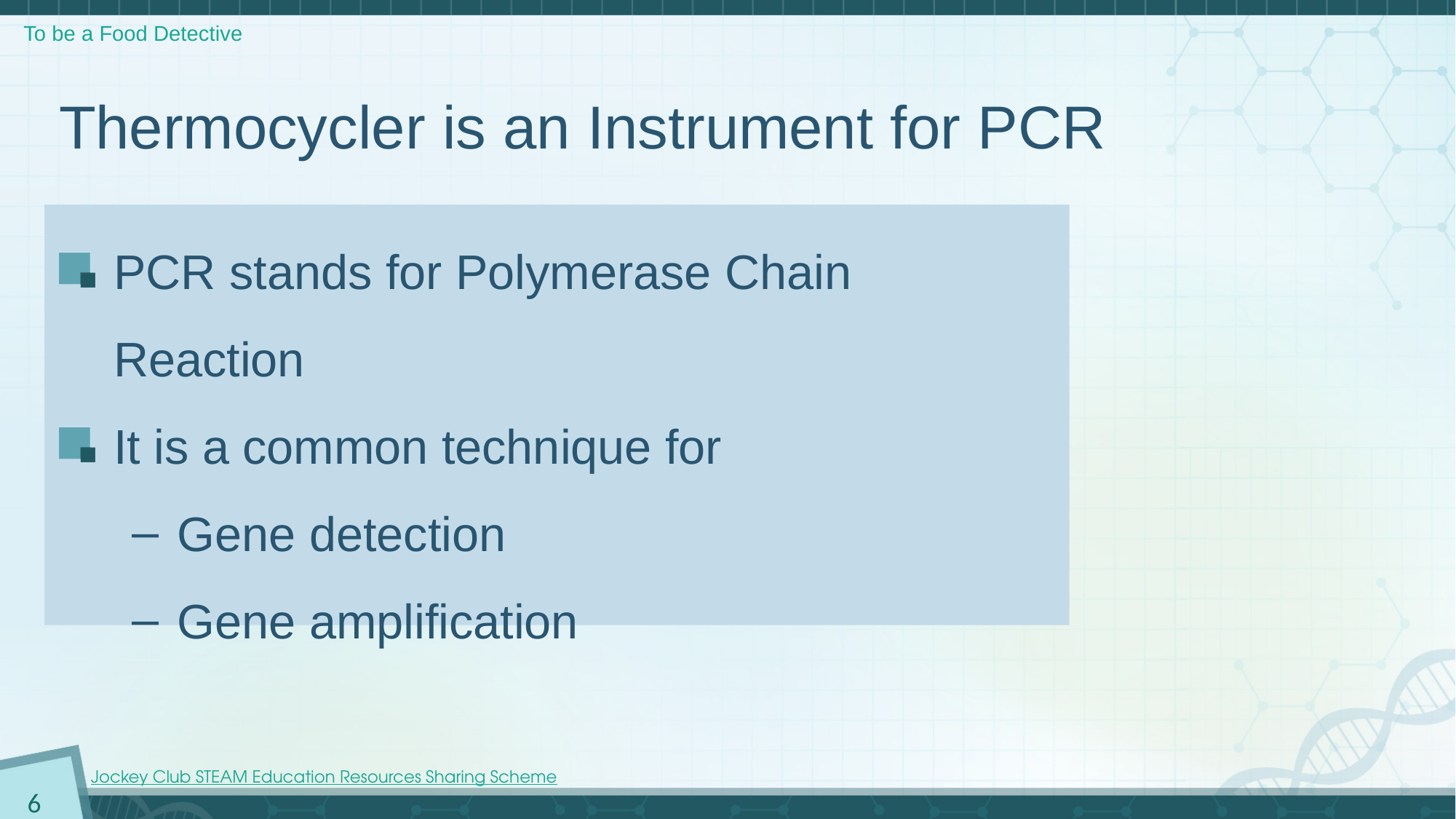

# Thermocycler is an Instrument for PCR
PCR stands for Polymerase Chain Reaction
It is a common technique for
Gene detection
Gene amplification

6